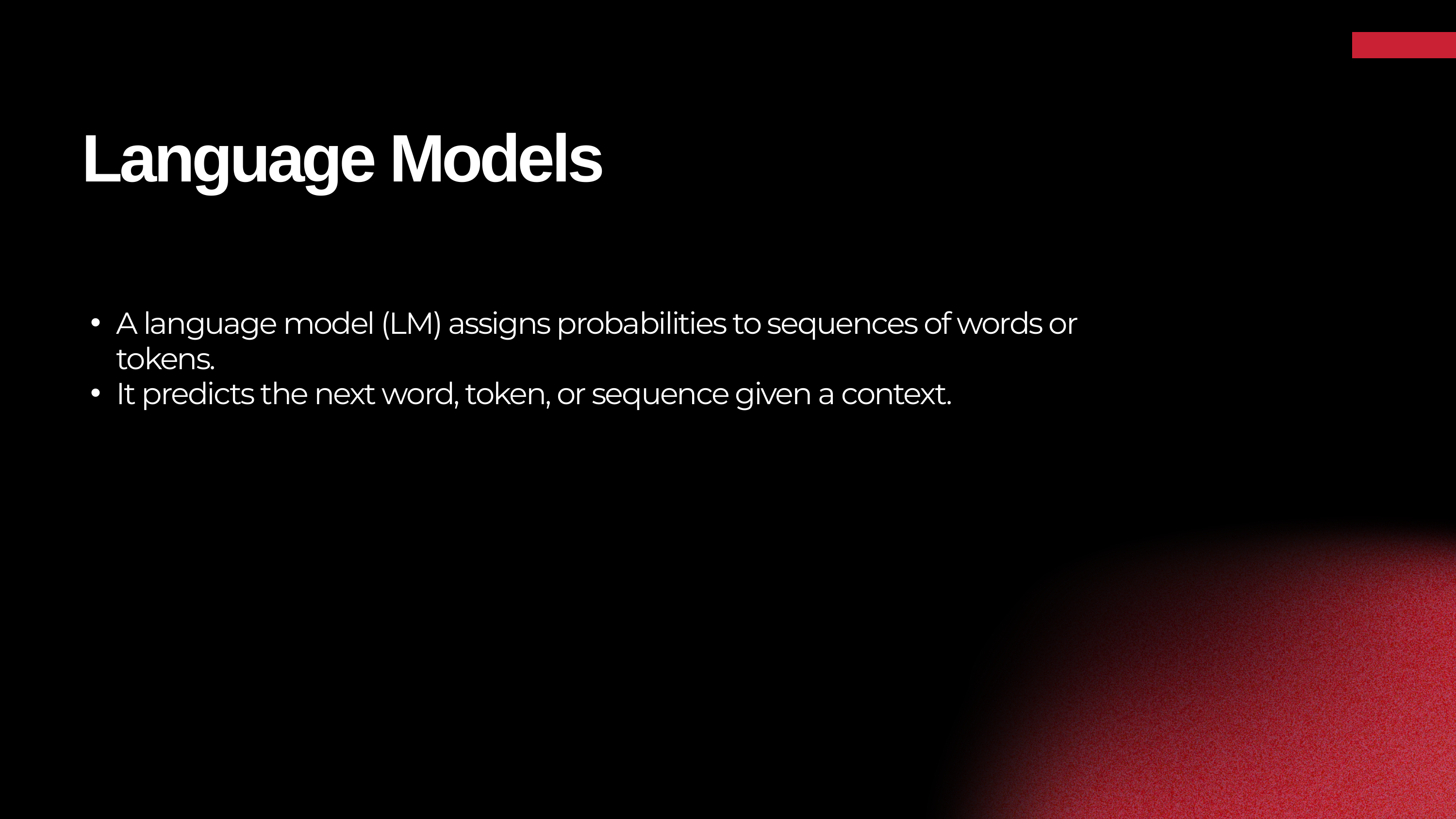

Language Models
A language model (LM) assigns probabilities to sequences of words or tokens.
It predicts the next word, token, or sequence given a context.